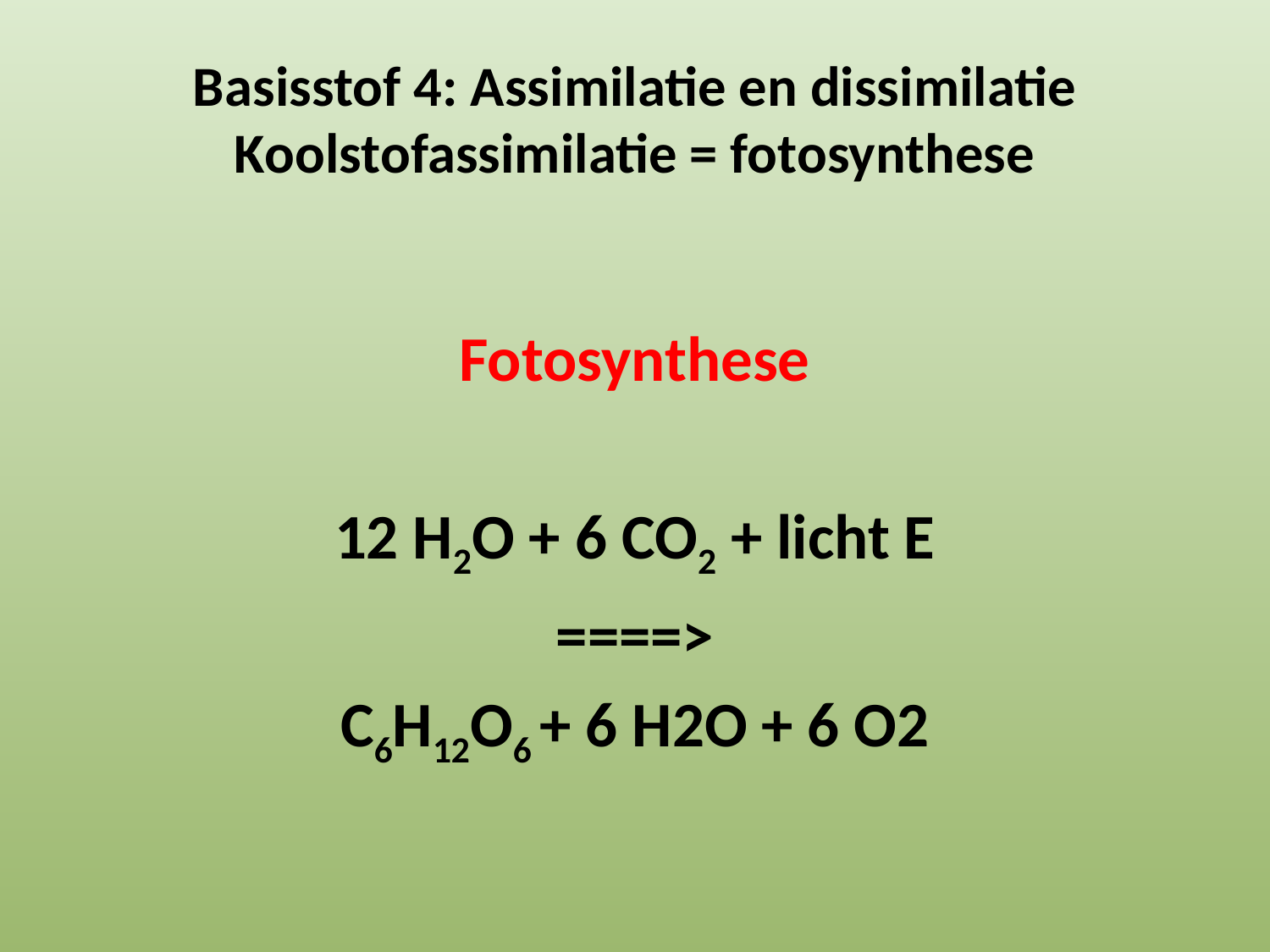

# Basisstof 4: Assimilatie en dissimilatie Koolstofassimilatie = fotosynthese

Fotosynthese

12 H2O + 6 CO2 + licht E
====>
C6H12O6 + 6 H2O + 6 O2